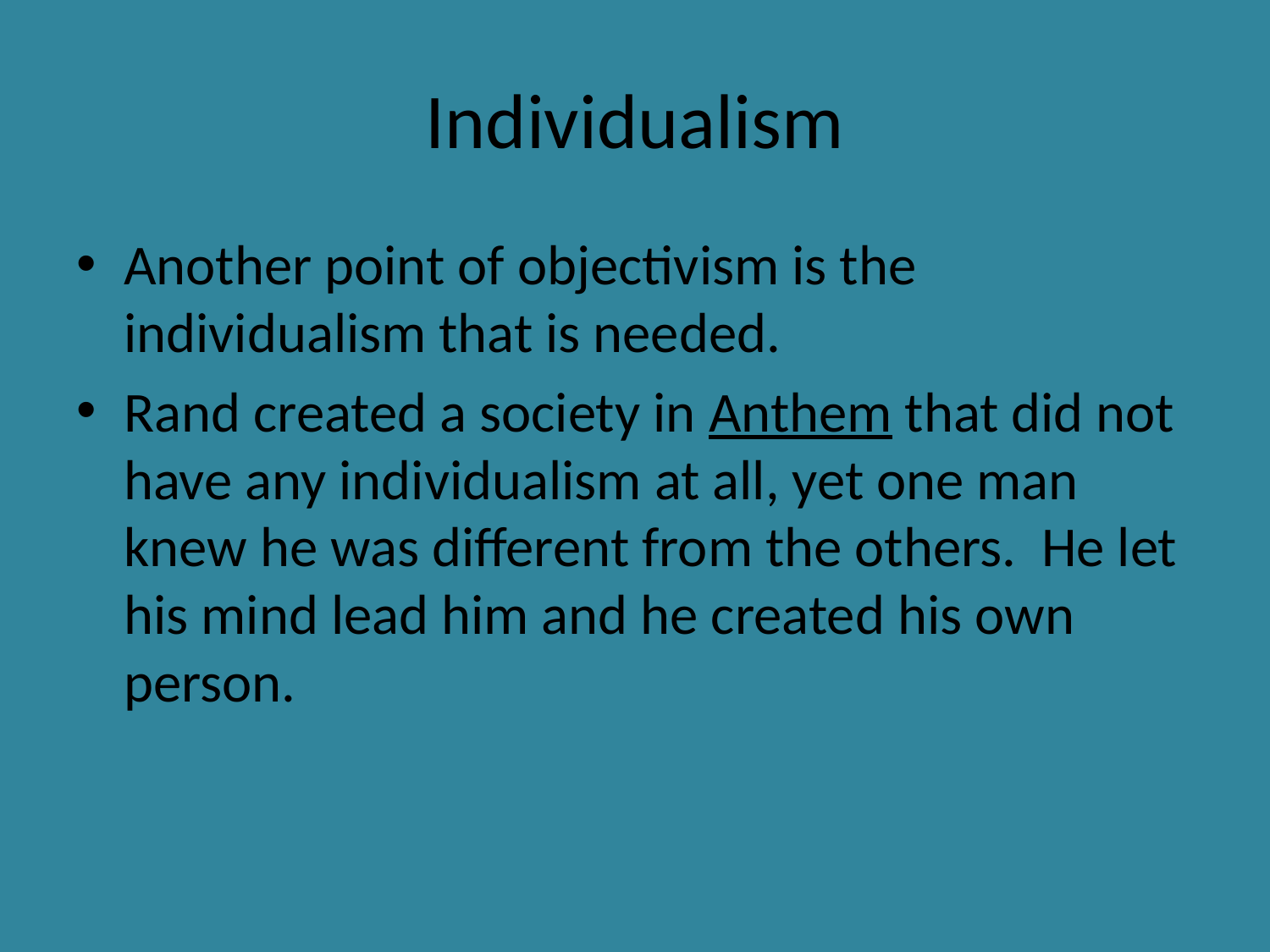

# Individualism
Another point of objectivism is the individualism that is needed.
Rand created a society in Anthem that did not have any individualism at all, yet one man knew he was different from the others.  He let his mind lead him and he created his own person.